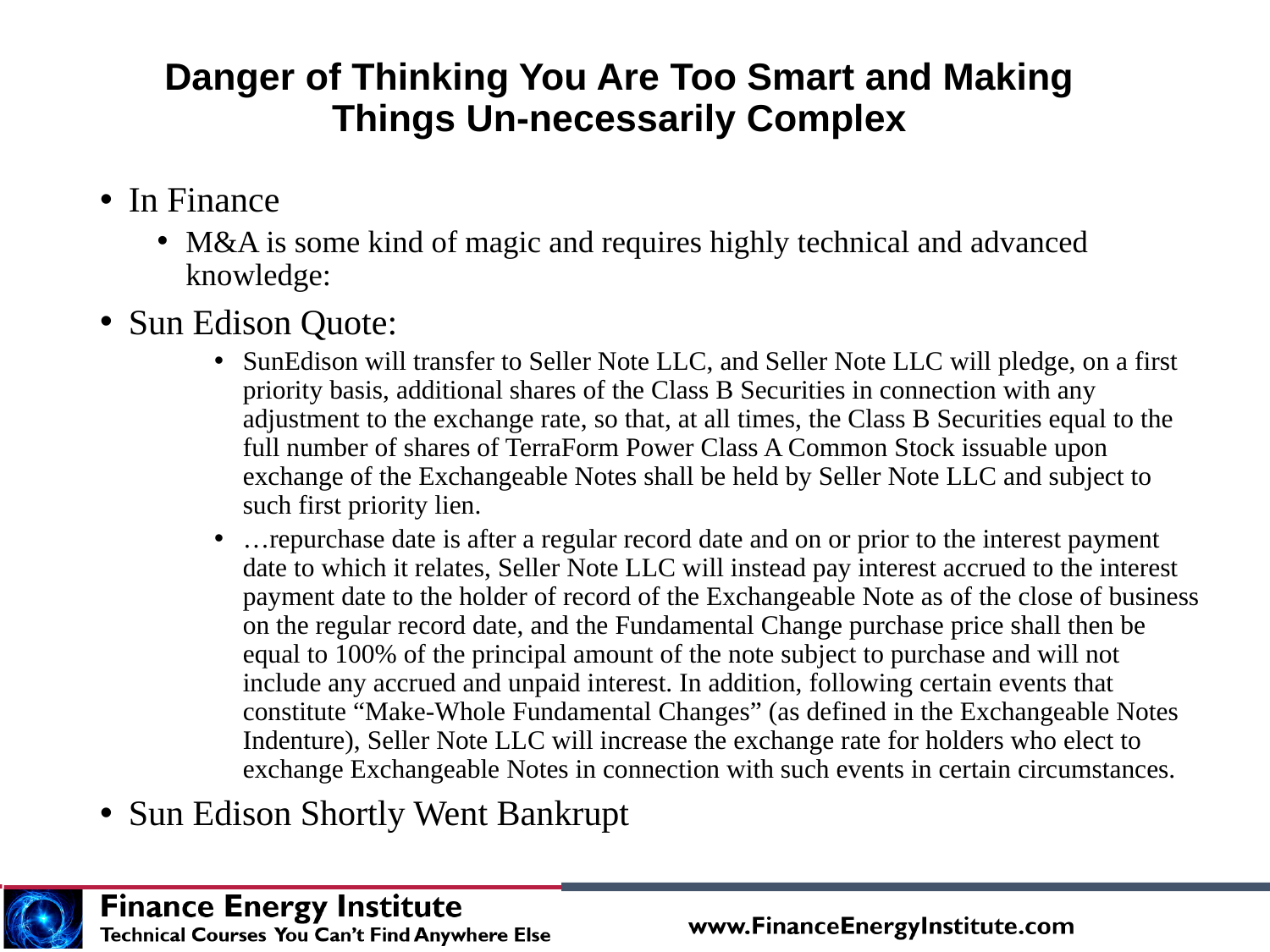

# Danger of Thinking You Are Too Smart and Making Things Un-necessarily Complex
In Finance
M&A is some kind of magic and requires highly technical and advanced knowledge:
Sun Edison Quote:
SunEdison will transfer to Seller Note LLC, and Seller Note LLC will pledge, on a first priority basis, additional shares of the Class B Securities in connection with any adjustment to the exchange rate, so that, at all times, the Class B Securities equal to the full number of shares of TerraForm Power Class A Common Stock issuable upon exchange of the Exchangeable Notes shall be held by Seller Note LLC and subject to such first priority lien.
…repurchase date is after a regular record date and on or prior to the interest payment date to which it relates, Seller Note LLC will instead pay interest accrued to the interest payment date to the holder of record of the Exchangeable Note as of the close of business on the regular record date, and the Fundamental Change purchase price shall then be equal to 100% of the principal amount of the note subject to purchase and will not include any accrued and unpaid interest. In addition, following certain events that constitute “Make-Whole Fundamental Changes” (as defined in the Exchangeable Notes Indenture), Seller Note LLC will increase the exchange rate for holders who elect to exchange Exchangeable Notes in connection with such events in certain circumstances.
Sun Edison Shortly Went Bankrupt